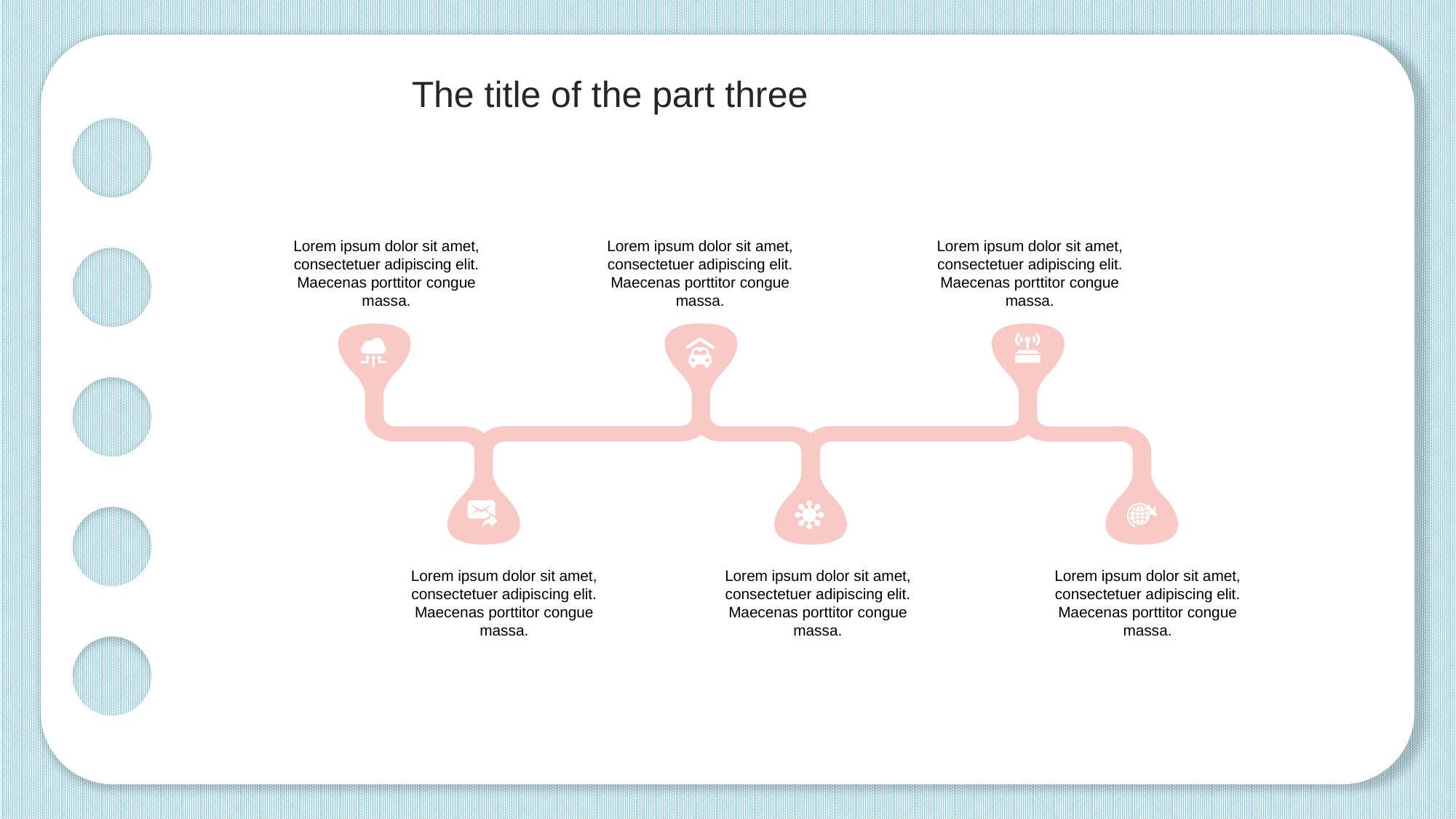

The title of the part three
Lorem ipsum dolor sit amet, consectetuer adipiscing elit. Maecenas porttitor congue massa.
Lorem ipsum dolor sit amet, consectetuer adipiscing elit. Maecenas porttitor congue massa.
Lorem ipsum dolor sit amet, consectetuer adipiscing elit. Maecenas porttitor congue massa.

Lorem ipsum dolor sit amet, consectetuer adipiscing elit. Maecenas porttitor congue massa.
Lorem ipsum dolor sit amet, consectetuer adipiscing elit. Maecenas porttitor congue massa.
Lorem ipsum dolor sit amet, consectetuer adipiscing elit. Maecenas porttitor congue massa.